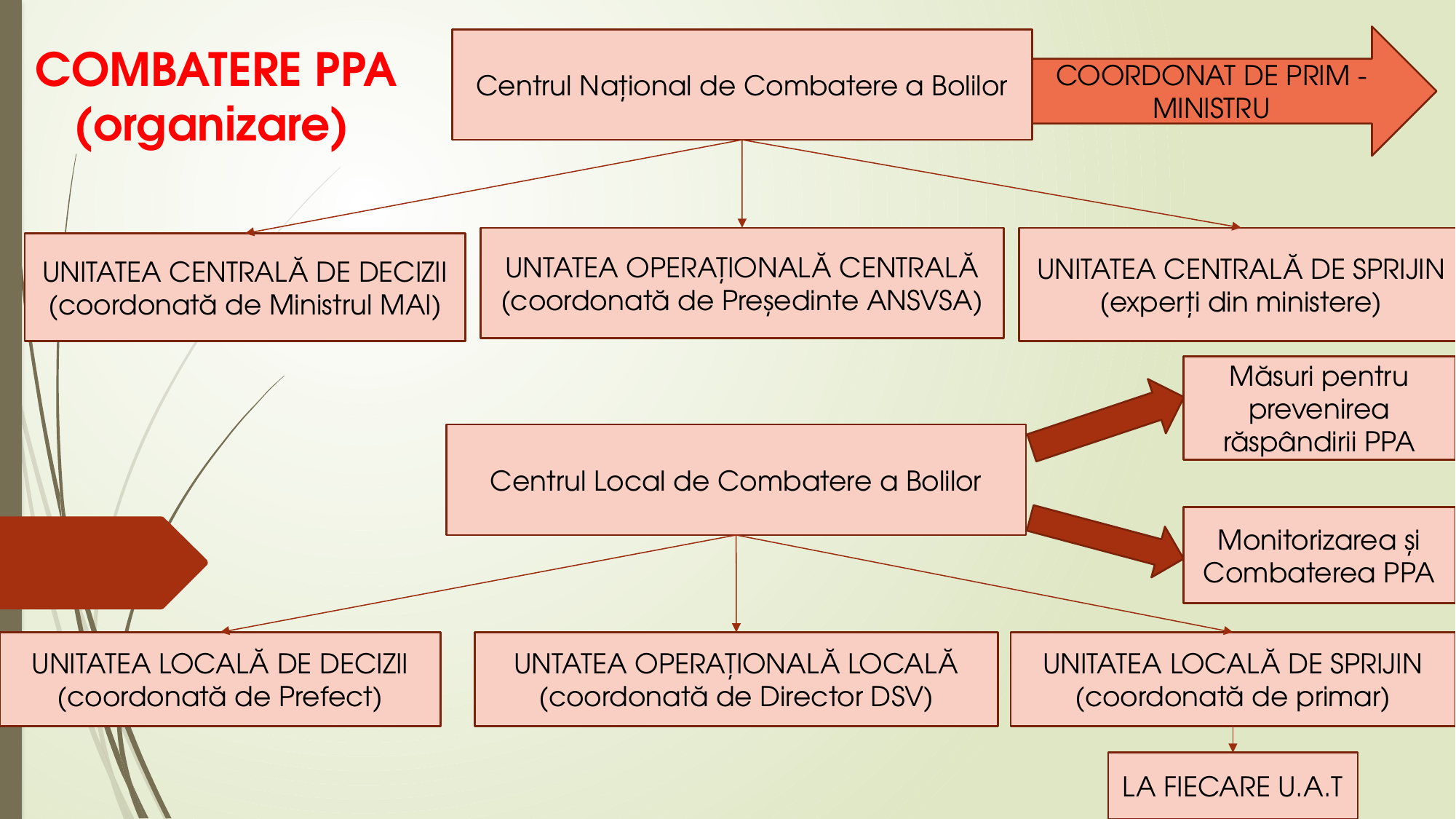

COORDONAT DE PRIM - MINISTRU
Centrul Național de Combatere a Bolilor
# COMBATERE PPA (organizare)
UNTATEA OPERAȚIONALĂ CENTRALĂ (coordonată de Președinte ANSVSA)
UNITATEA CENTRALĂ DE SPRIJIN
(experți din ministere)
UNITATEA CENTRALĂ DE DECIZII
(coordonată de Ministrul MAI)
Măsuri pentru prevenirea răspândirii PPA

Centrul Local de Combatere a Bolilor
Monitorizarea și Combaterea PPA

UNITATEA LOCALĂ DE DECIZII
(coordonată de Prefect)
UNTATEA OPERAȚIONALĂ LOCALĂ (coordonată de Director DSV)
UNITATEA LOCALĂ DE SPRIJIN
(coordonată de primar)
LA FIECARE U.A.T